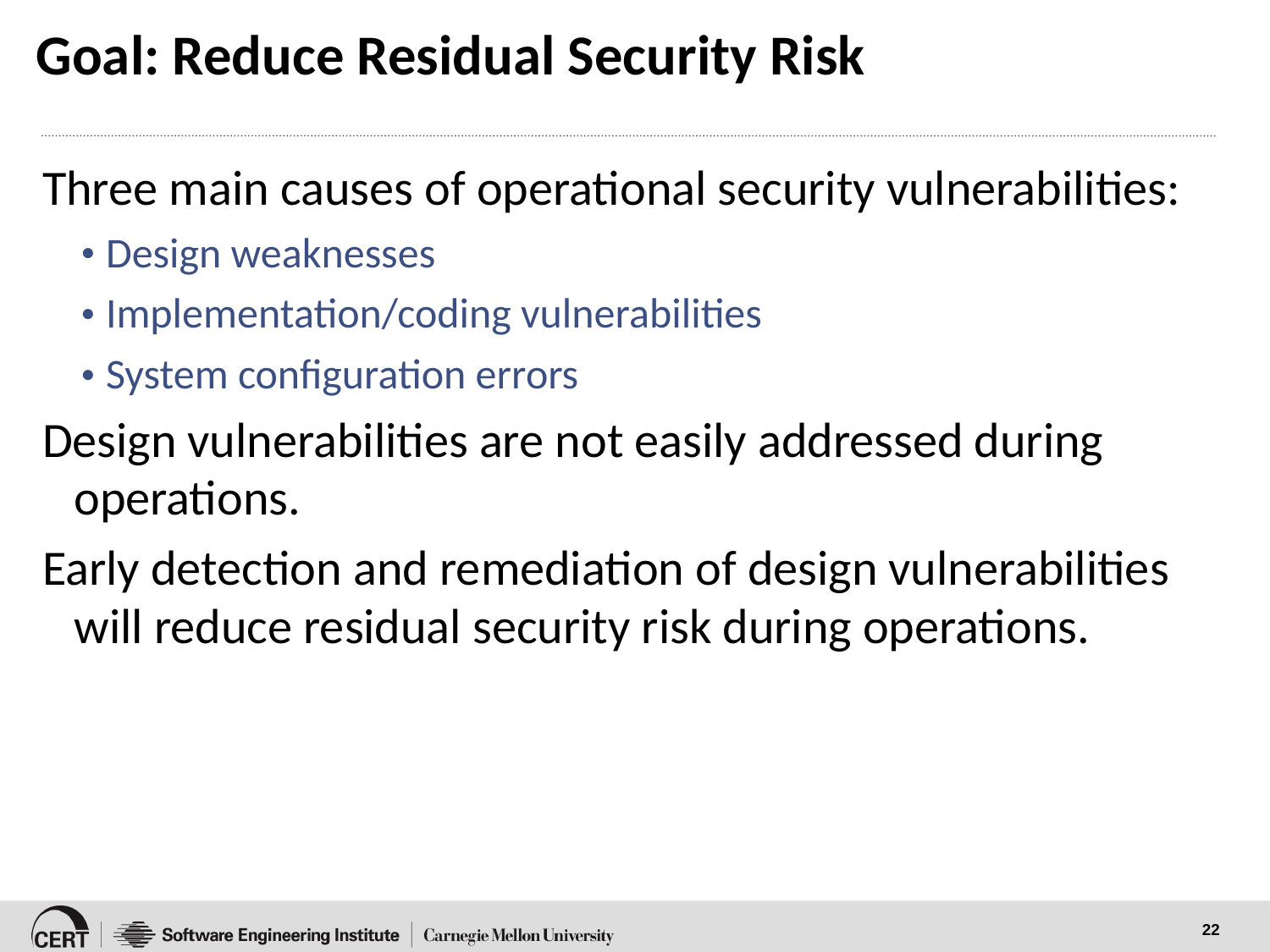

# Goal: Reduce Residual Security Risk
Three main causes of operational security vulnerabilities:
Design weaknesses
Implementation/coding vulnerabilities
System configuration errors
Design vulnerabilities are not easily addressed during operations.
Early detection and remediation of design vulnerabilities will reduce residual security risk during operations.